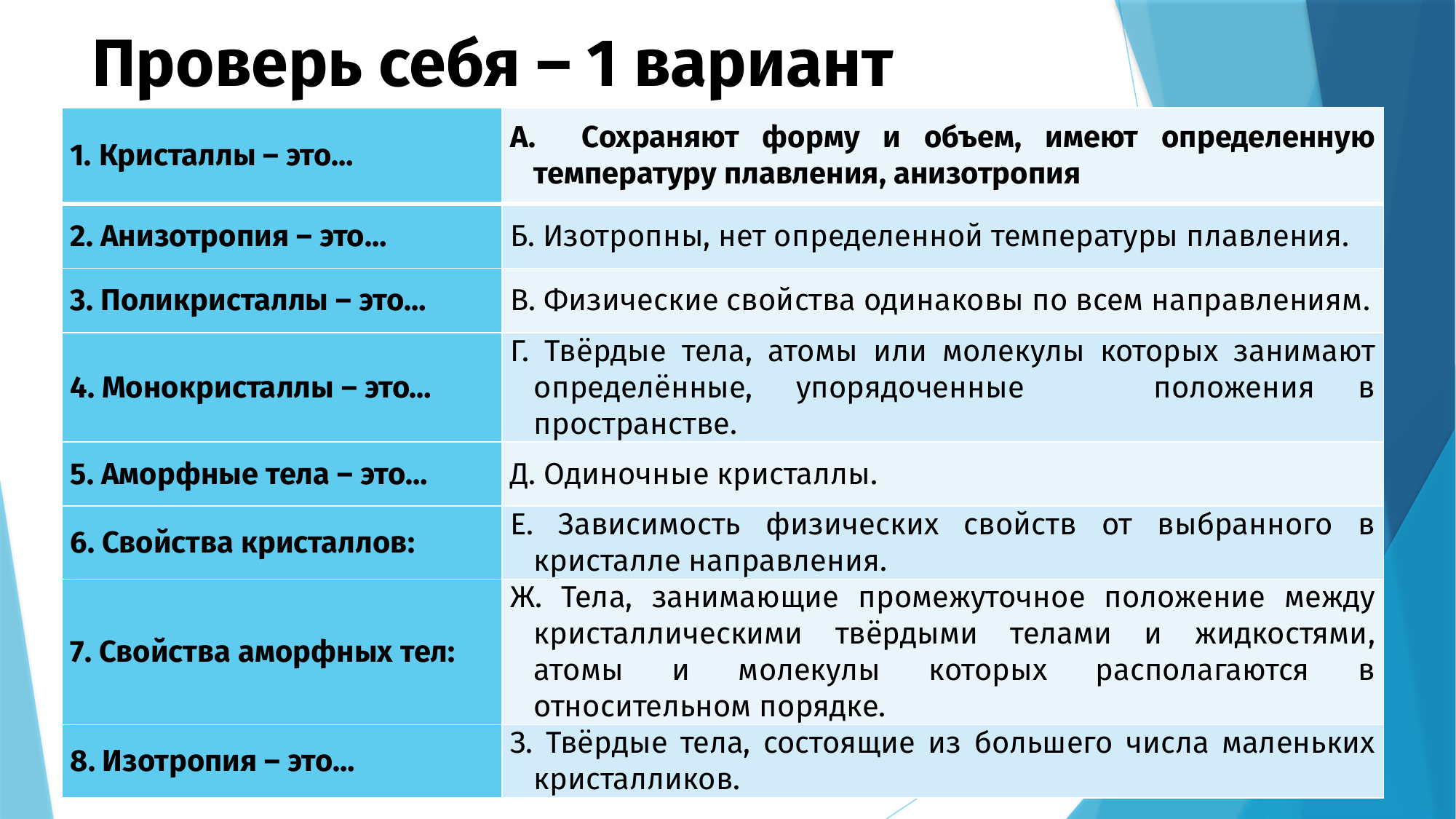

# Проверь себя – 1 вариант
| 1. Кристаллы – это… | А. Сохраняют форму и объем, имеют определенную температуру плавления, анизотропия |
| --- | --- |
| 2. Анизотропия – это… | Б. Изотропны, нет определенной температуры плавления. |
| 3. Поликристаллы – это… | В. Физические свойства одинаковы по всем направлениям. |
| 4. Монокристаллы – это… | Г. Твёрдые тела, атомы или молекулы которых занимают определённые, упорядоченные положения в пространстве. |
| 5. Аморфные тела – это… | Д. Одиночные кристаллы. |
| 6. Свойства кристаллов: | Е. Зависимость физических свойств от выбранного в кристалле направления. |
| 7. Свойства аморфных тел: | Ж. Тела, занимающие промежуточное положение между кристаллическими твёрдыми телами и жидкостями, атомы и молекулы которых располагаются в относительном порядке. |
| 8. Изотропия – это… | З. Твёрдые тела, состоящие из большего числа маленьких кристалликов. |